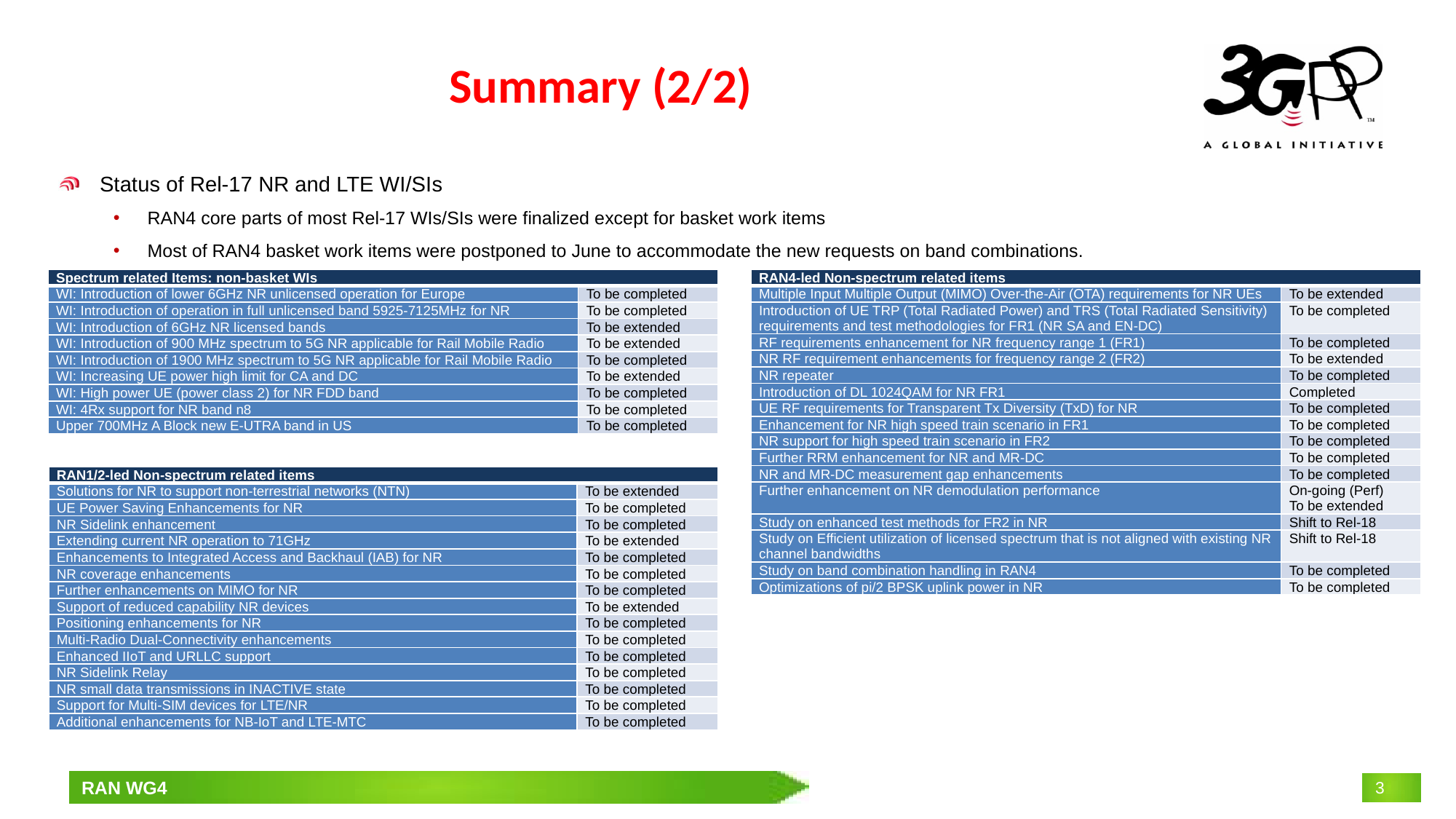

# Summary (2/2)
Status of Rel-17 NR and LTE WI/SIs
RAN4 core parts of most Rel-17 WIs/SIs were finalized except for basket work items
Most of RAN4 basket work items were postponed to June to accommodate the new requests on band combinations.
| Spectrum related Items: non-basket WIs |  |
| --- | --- |
| WI: Introduction of lower 6GHz NR unlicensed operation for Europe | To be completed |
| WI: Introduction of operation in full unlicensed band 5925-7125MHz for NR | To be completed |
| WI: Introduction of 6GHz NR licensed bands | To be extended |
| WI: Introduction of 900 MHz spectrum to 5G NR applicable for Rail Mobile Radio | To be extended |
| WI: Introduction of 1900 MHz spectrum to 5G NR applicable for Rail Mobile Radio | To be completed |
| WI: Increasing UE power high limit for CA and DC | To be extended |
| WI: High power UE (power class 2) for NR FDD band | To be completed |
| WI: 4Rx support for NR band n8 | To be completed |
| Upper 700MHz A Block new E-UTRA band in US | To be completed |
| RAN4-led Non-spectrum related items |  |
| --- | --- |
| Multiple Input Multiple Output (MIMO) Over-the-Air (OTA) requirements for NR UEs | To be extended |
| Introduction of UE TRP (Total Radiated Power) and TRS (Total Radiated Sensitivity) requirements and test methodologies for FR1 (NR SA and EN-DC) | To be completed |
| RF requirements enhancement for NR frequency range 1 (FR1) | To be completed |
| NR RF requirement enhancements for frequency range 2 (FR2) | To be extended |
| NR repeater | To be completed |
| Introduction of DL 1024QAM for NR FR1 | Completed |
| UE RF requirements for Transparent Tx Diversity (TxD) for NR | To be completed |
| Enhancement for NR high speed train scenario in FR1 | To be completed |
| NR support for high speed train scenario in FR2 | To be completed |
| Further RRM enhancement for NR and MR-DC | To be completed |
| NR and MR-DC measurement gap enhancements | To be completed |
| Further enhancement on NR demodulation performance | On-going (Perf) To be extended |
| Study on enhanced test methods for FR2 in NR | Shift to Rel-18 |
| Study on Efficient utilization of licensed spectrum that is not aligned with existing NR channel bandwidths | Shift to Rel-18 |
| Study on band combination handling in RAN4 | To be completed |
| Optimizations of pi/2 BPSK uplink power in NR | To be completed |
| RAN1/2-led Non-spectrum related items |  |
| --- | --- |
| Solutions for NR to support non-terrestrial networks (NTN) | To be extended |
| UE Power Saving Enhancements for NR | To be completed |
| NR Sidelink enhancement | To be completed |
| Extending current NR operation to 71GHz | To be extended |
| Enhancements to Integrated Access and Backhaul (IAB) for NR | To be completed |
| NR coverage enhancements | To be completed |
| Further enhancements on MIMO for NR | To be completed |
| Support of reduced capability NR devices | To be extended |
| Positioning enhancements for NR | To be completed |
| Multi-Radio Dual-Connectivity enhancements | To be completed |
| Enhanced IIoT and URLLC support | To be completed |
| NR Sidelink Relay | To be completed |
| NR small data transmissions in INACTIVE state | To be completed |
| Support for Multi-SIM devices for LTE/NR | To be completed |
| Additional enhancements for NB-IoT and LTE-MTC | To be completed |